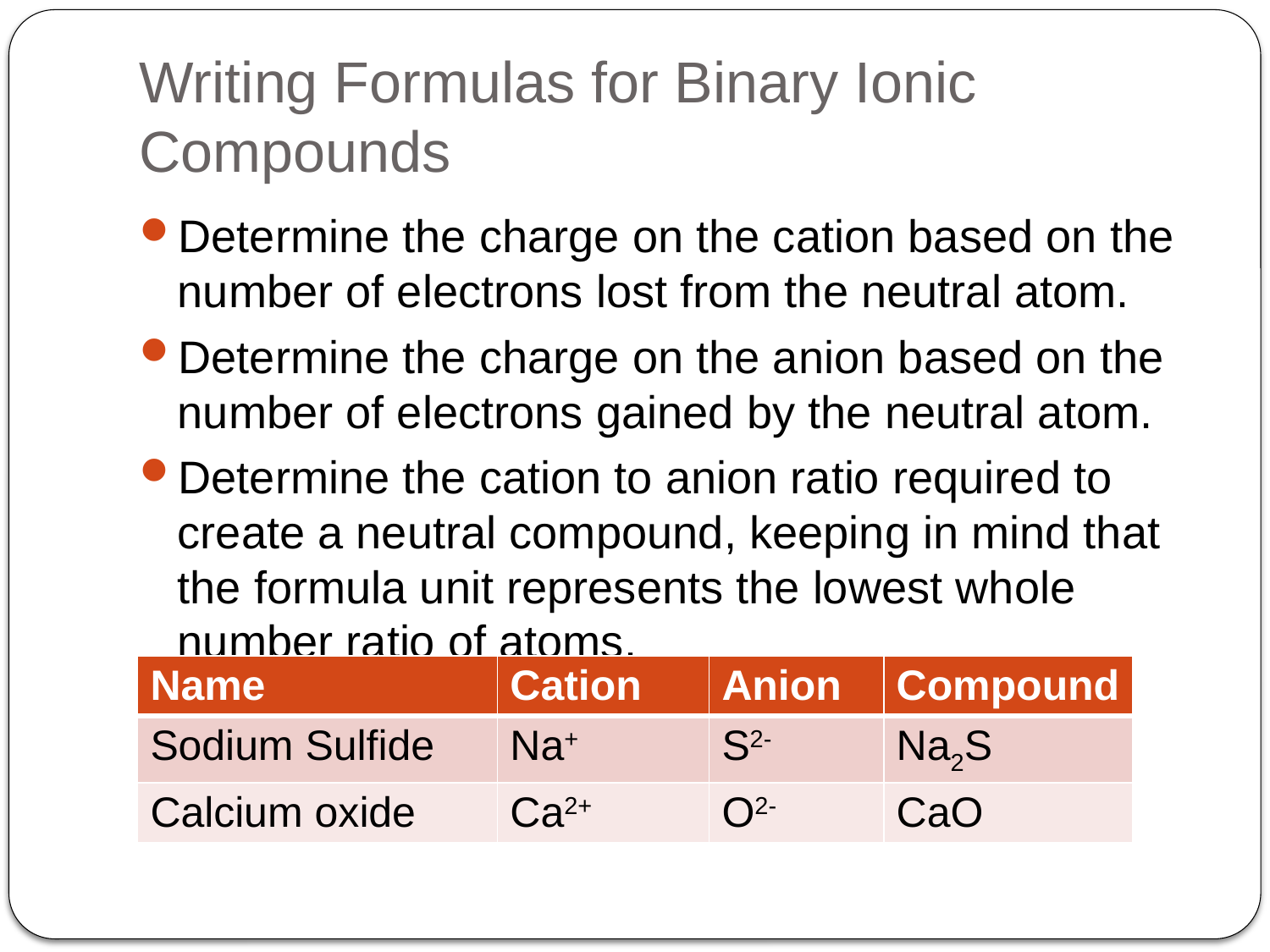

# Writing Formulas for Binary Ionic Compounds
Determine the charge on the cation based on the number of electrons lost from the neutral atom.
Determine the charge on the anion based on the number of electrons gained by the neutral atom.
Determine the cation to anion ratio required to create a neutral compound, keeping in mind that the formula unit represents the lowest whole number ratio of atoms.

| Name | Cation | Anion | Compound |
| --- | --- | --- | --- |
| Sodium Sulfide | Na+ | S2- | Na2S |
| Calcium oxide | Ca2+ | O2- | CaO |